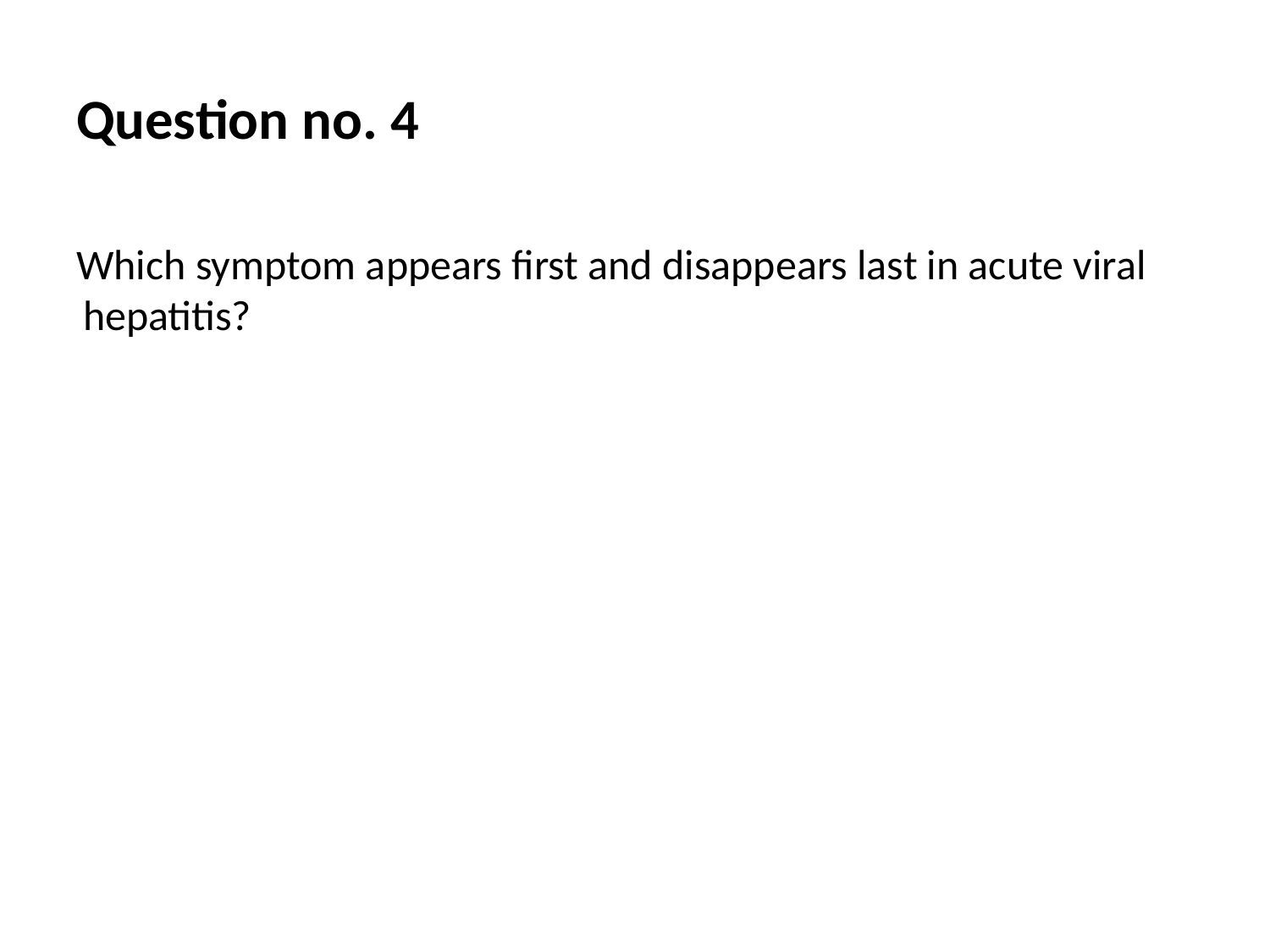

Question no. 4

Which symptom appears first and disappears last in acute viral hepatitis?